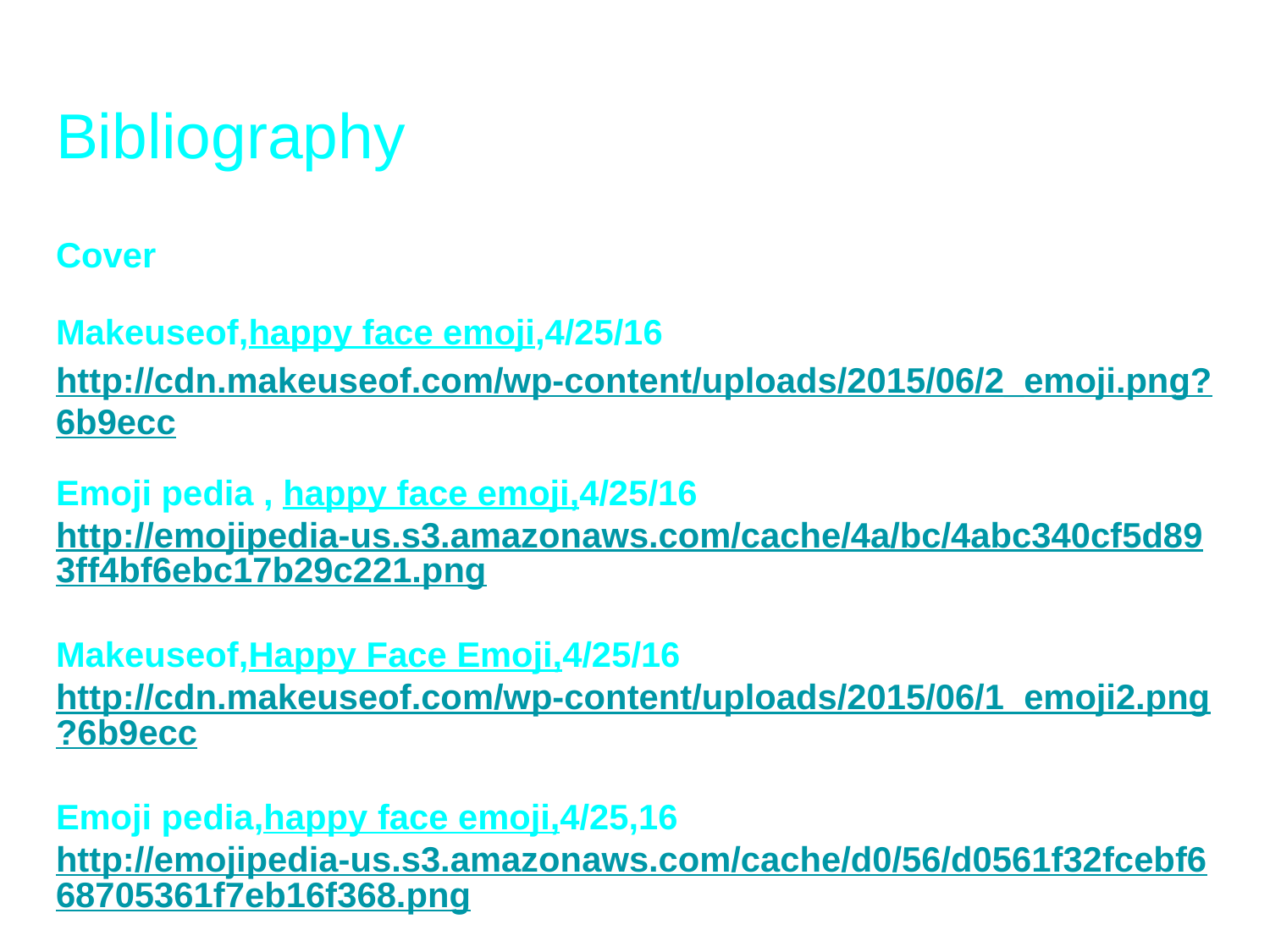

# Bibliography
Cover
Makeuseof,happy face emoji,4/25/16http://cdn.makeuseof.com/wp-content/uploads/2015/06/2_emoji.png?6b9ecc
Emoji pedia , happy face emoji,4/25/16http://emojipedia-us.s3.amazonaws.com/cache/4a/bc/4abc340cf5d893ff4bf6ebc17b29c221.png

Makeuseof,Happy Face Emoji,4/25/16http://cdn.makeuseof.com/wp-content/uploads/2015/06/1_emoji2.png?6b9ecc

Emoji pedia,happy face emoji,4/25,16http://emojipedia-us.s3.amazonaws.com/cache/d0/56/d0561f32fcebf668705361f7eb16f368.png